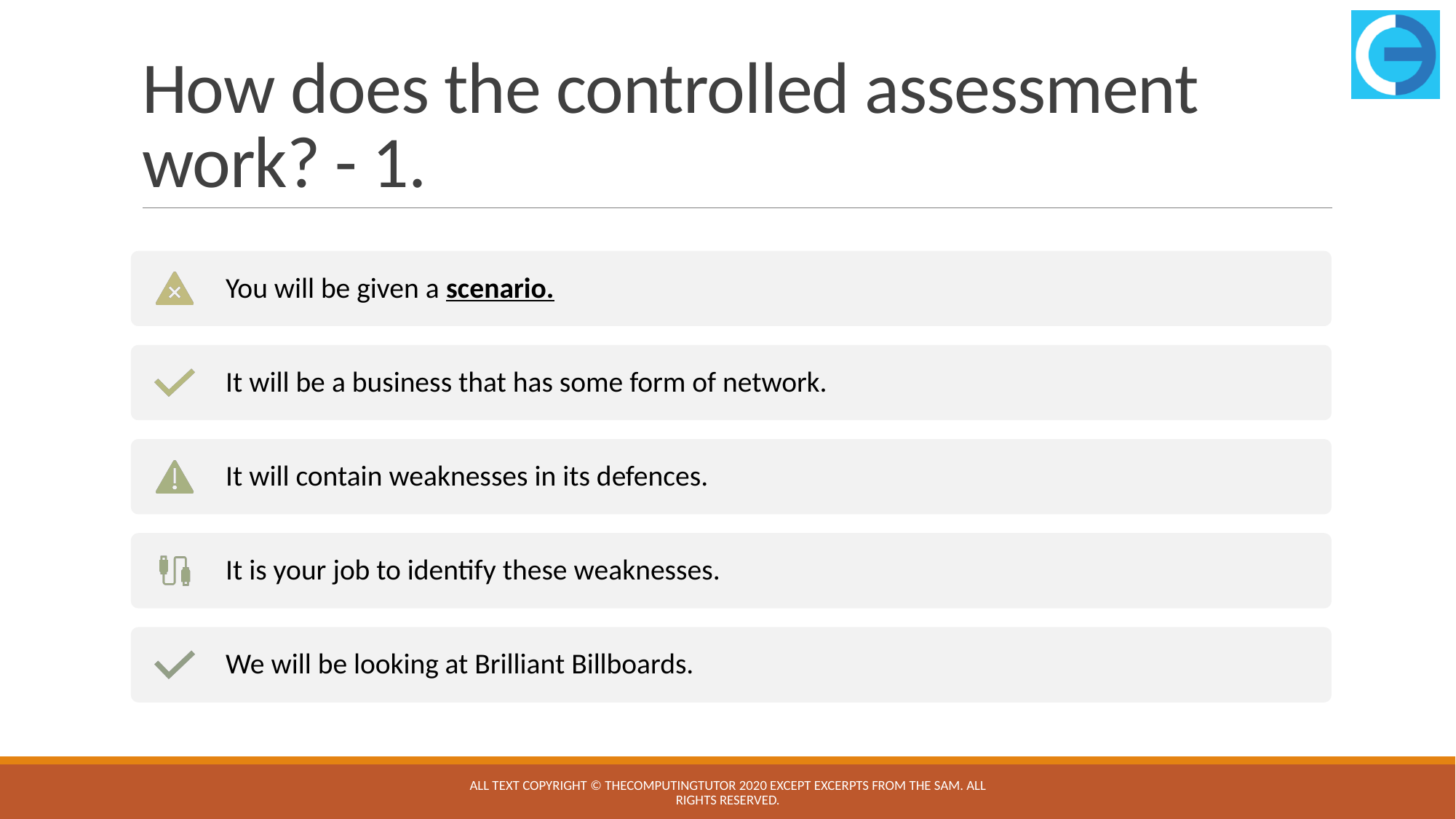

# How does the controlled assessment work? - 1.
You will be given a scenario.
It will be a business that has some form of network.
It will contain weaknesses in its defences.
It is your job to identify these weaknesses.
We will be looking at Brilliant Billboards.
All text copyright © TheComputingTutor 2020 except excerpts from the SAM. All rights Reserved.